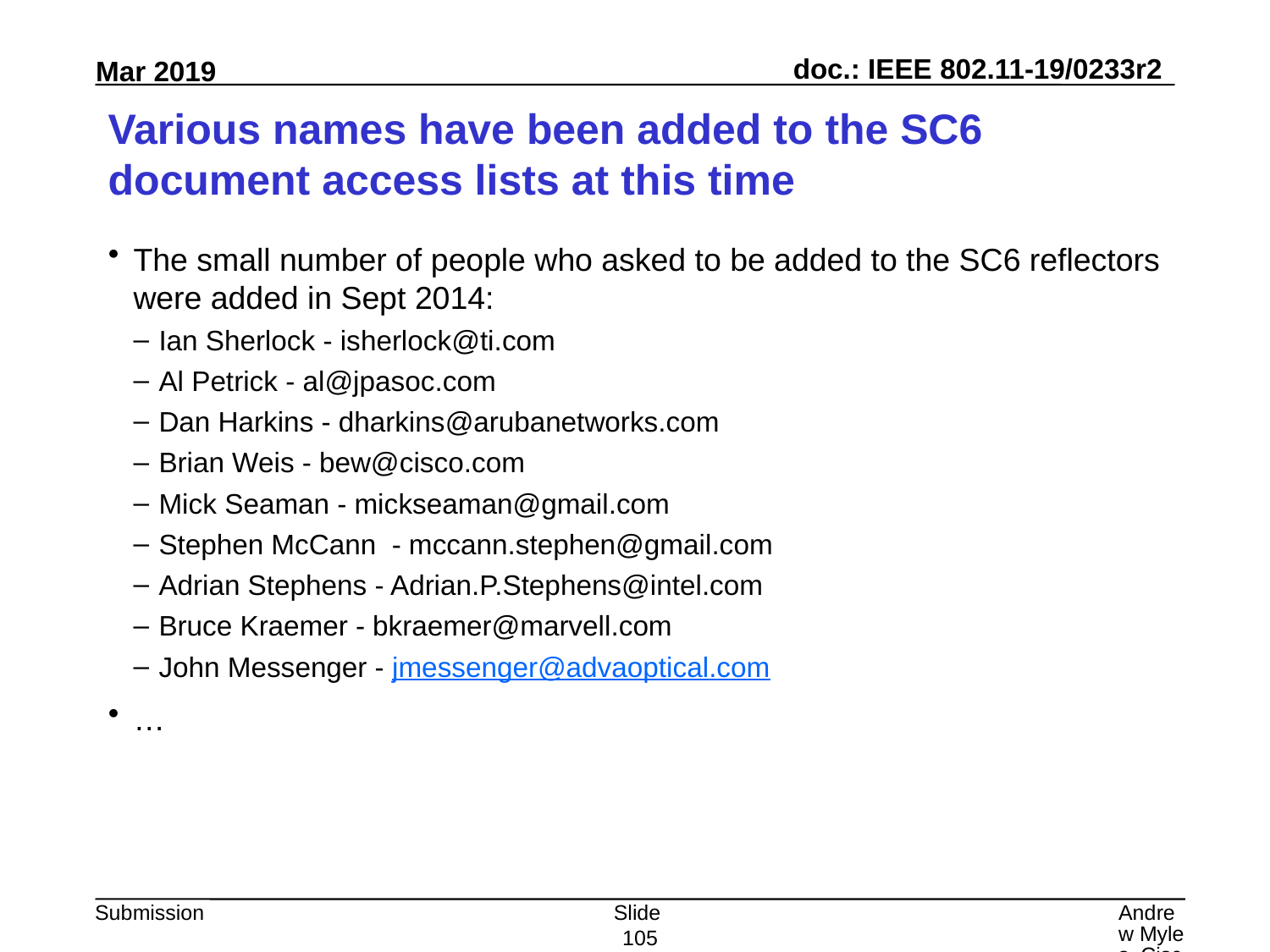

# Various names have been added to the SC6 document access lists at this time
The small number of people who asked to be added to the SC6 reflectors were added in Sept 2014:
Ian Sherlock - isherlock@ti.com
Al Petrick - al@jpasoc.com
Dan Harkins - dharkins@arubanetworks.com
Brian Weis - bew@cisco.com
Mick Seaman - mickseaman@gmail.com
Stephen McCann  - mccann.stephen@gmail.com
Adrian Stephens - Adrian.P.Stephens@intel.com
Bruce Kraemer - bkraemer@marvell.com
John Messenger - jmessenger@advaoptical.com
…
Slide 105
Andrew Myles, Cisco